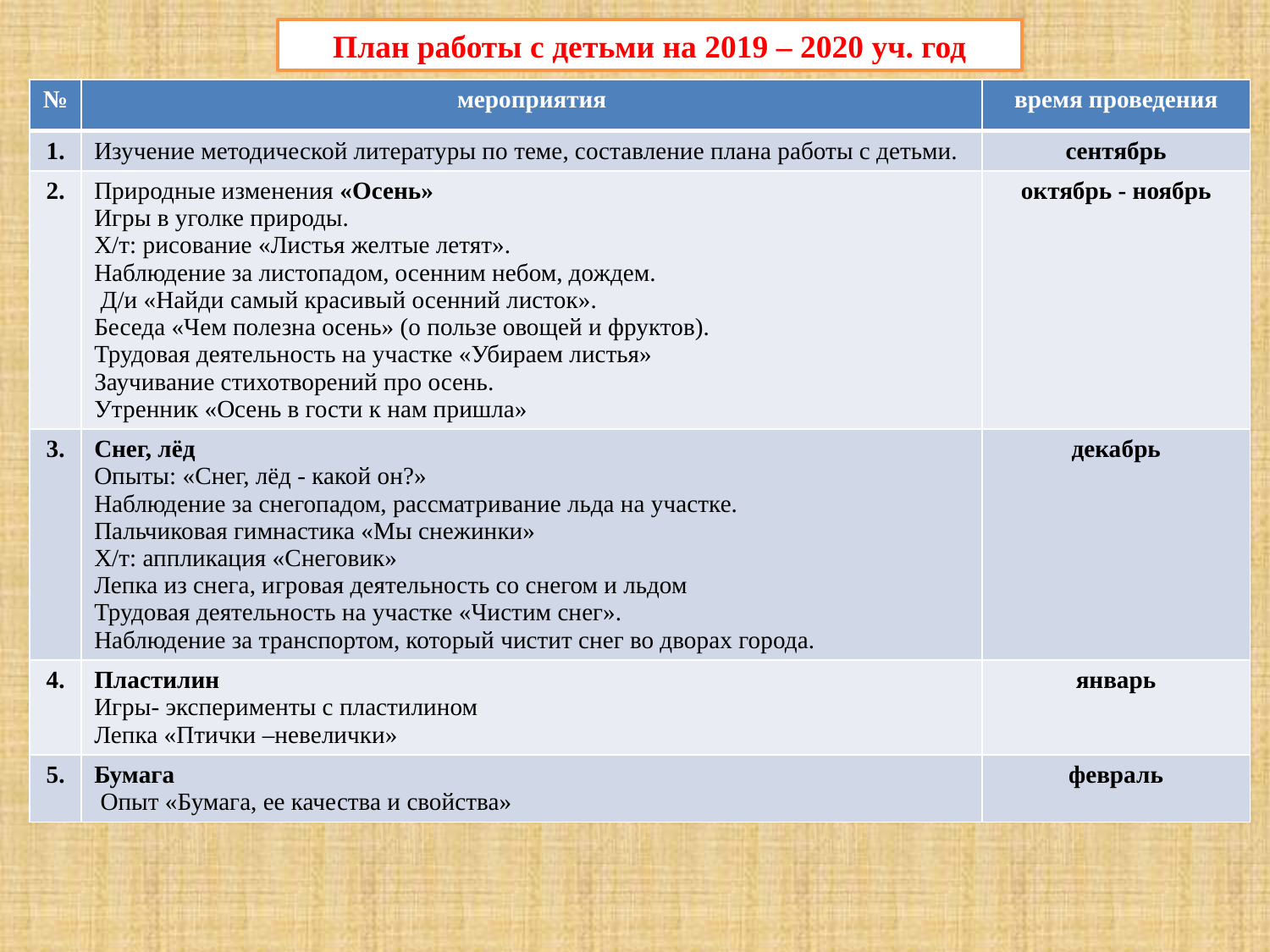

План работы с детьми на 2019 – 2020 уч. год
| № | мероприятия | время проведения |
| --- | --- | --- |
| 1. | Изучение методической литературы по теме, составление плана работы с детьми. | сентябрь |
| 2. | Природные изменения «Осень» Игры в уголке природы. Х/т: рисование «Листья желтые летят». Наблюдение за листопадом, осенним небом, дождем. Д/и «Найди самый красивый осенний листок». Беседа «Чем полезна осень» (о пользе овощей и фруктов). Трудовая деятельность на участке «Убираем листья» Заучивание стихотворений про осень. Утренник «Осень в гости к нам пришла» | октябрь - ноябрь |
| 3. | Снег, лёд Опыты: «Снег, лёд - какой он?» Наблюдение за снегопадом, рассматривание льда на участке. Пальчиковая гимнастика «Мы снежинки» Х/т: аппликация «Снеговик» Лепка из снега, игровая деятельность со снегом и льдом Трудовая деятельность на участке «Чистим снег». Наблюдение за транспортом, который чистит снег во дворах города. | декабрь |
| 4. | Пластилин Игры- эксперименты с пластилином Лепка «Птички –невелички» | январь |
| 5. | Бумага Опыт «Бумага, ее качества и свойства» | февраль |